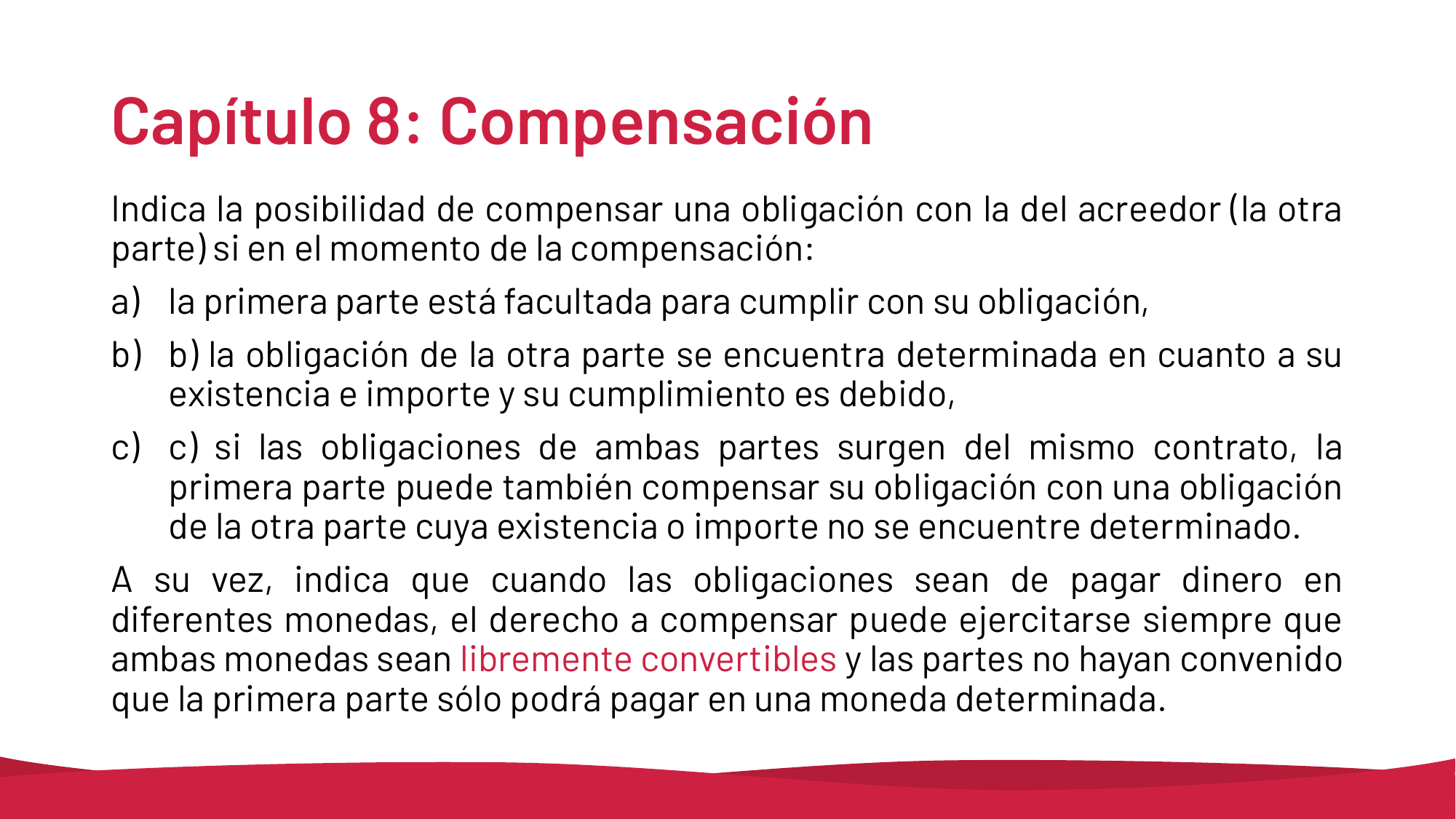

# Capítulo 8: Compensación
Indica la posibilidad de compensar una obligación con la del acreedor (la otra parte) si en el momento de la compensación:
la primera parte está facultada para cumplir con su obligación,
b) la obligación de la otra parte se encuentra determinada en cuanto a su existencia e importe y su cumplimiento es debido,
c) si las obligaciones de ambas partes surgen del mismo contrato, la primera parte puede también compensar su obligación con una obligación de la otra parte cuya existencia o importe no se encuentre determinado.
A su vez, indica que cuando las obligaciones sean de pagar dinero en diferentes monedas, el derecho a compensar puede ejercitarse siempre que ambas monedas sean libremente convertibles y las partes no hayan convenido que la primera parte sólo podrá pagar en una moneda determinada.